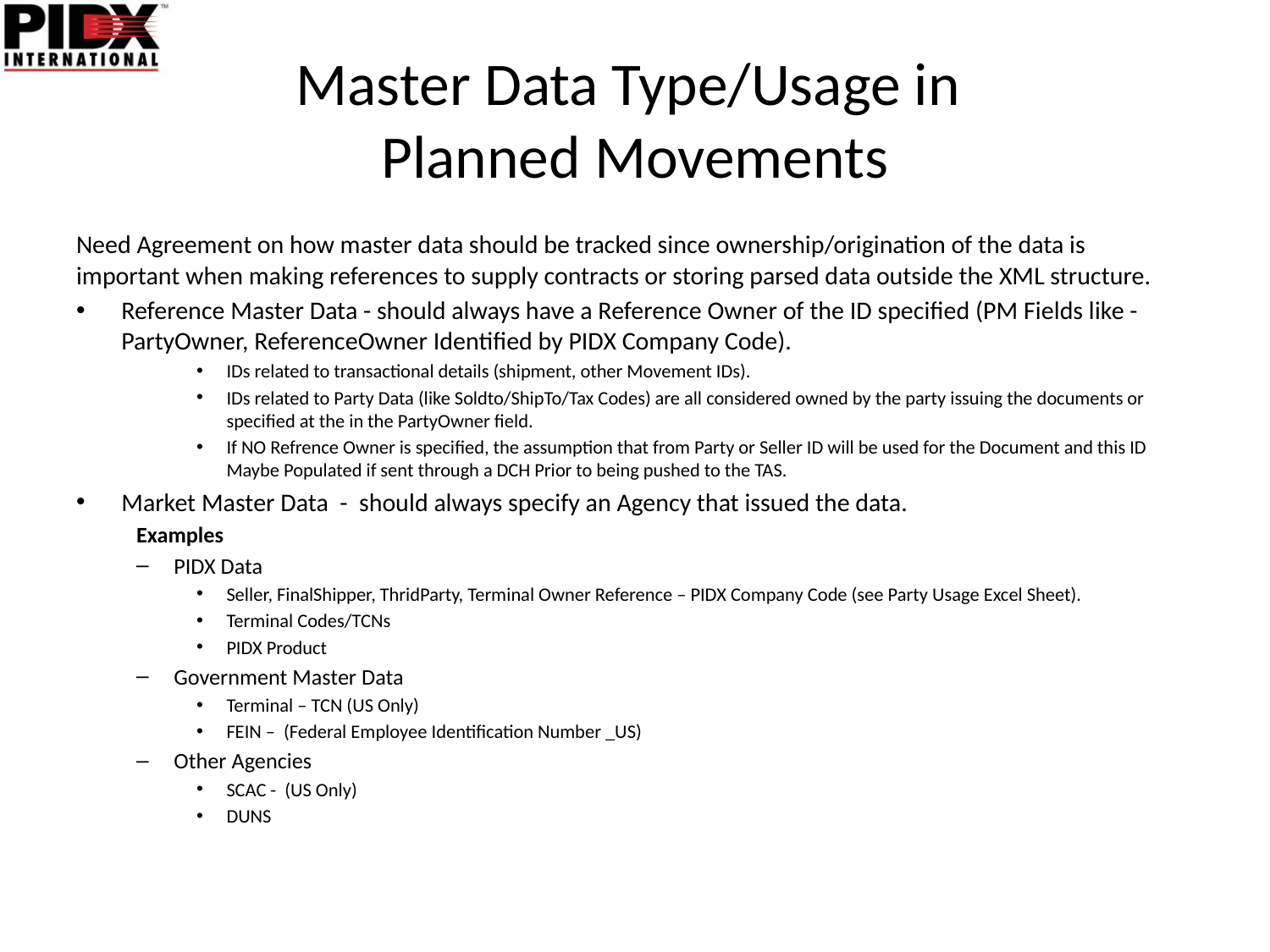

# Master Data Type/Usage in Planned Movements
Need Agreement on how master data should be tracked since ownership/origination of the data is important when making references to supply contracts or storing parsed data outside the XML structure.
Reference Master Data - should always have a Reference Owner of the ID specified (PM Fields like - PartyOwner, ReferenceOwner Identified by PIDX Company Code).
IDs related to transactional details (shipment, other Movement IDs).
IDs related to Party Data (like Soldto/ShipTo/Tax Codes) are all considered owned by the party issuing the documents or specified at the in the PartyOwner field.
If NO Refrence Owner is specified, the assumption that from Party or Seller ID will be used for the Document and this ID Maybe Populated if sent through a DCH Prior to being pushed to the TAS.
Market Master Data  -  should always specify an Agency that issued the data.
Examples
PIDX Data
Seller, FinalShipper, ThridParty, Terminal Owner Reference – PIDX Company Code (see Party Usage Excel Sheet).
Terminal Codes/TCNs
PIDX Product
Government Master Data
Terminal – TCN (US Only)
FEIN –  (Federal Employee Identification Number _US)
Other Agencies
SCAC -  (US Only)
DUNS